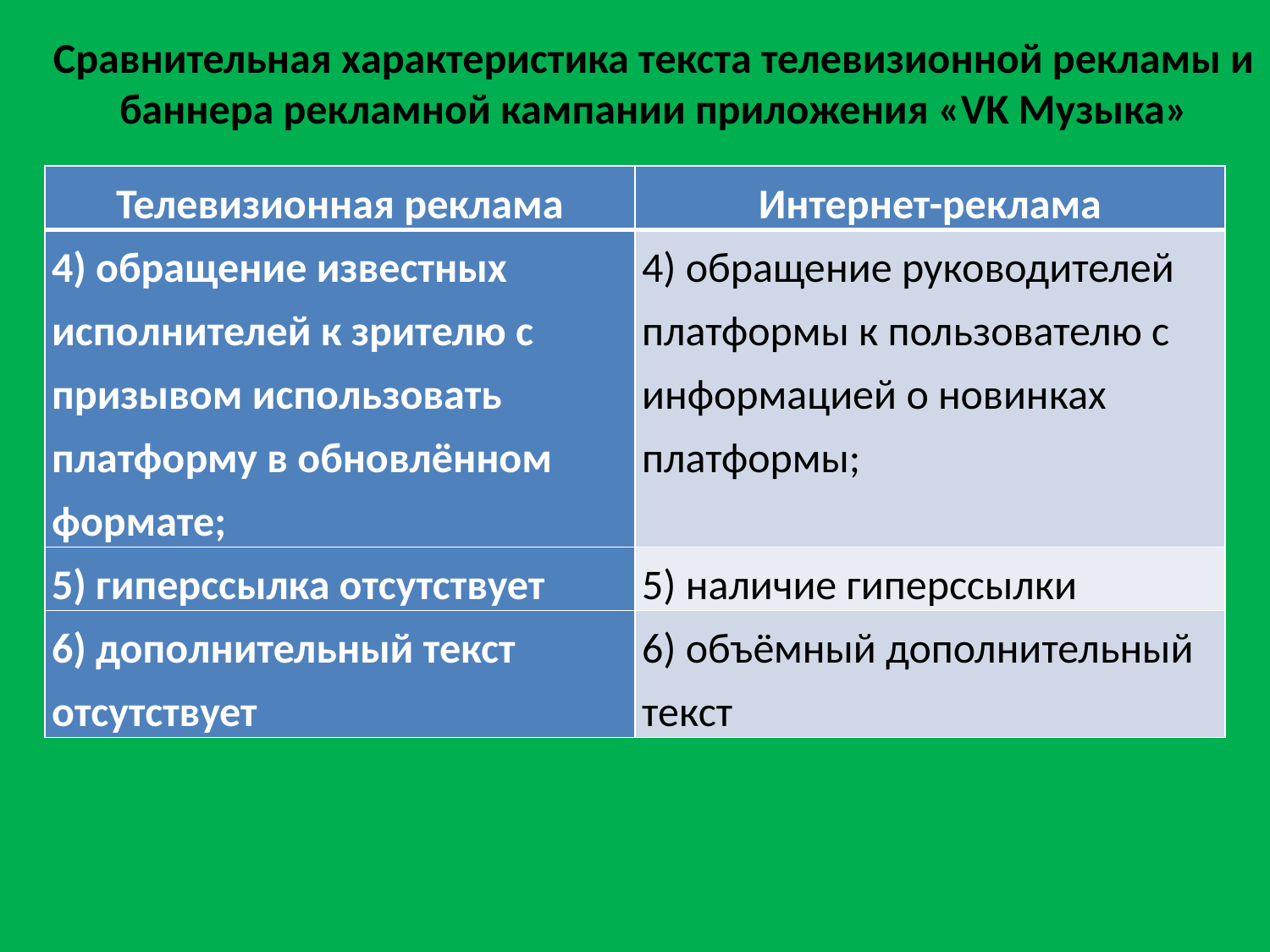

# Сравнительная характеристика текста телевизионной рекламы и баннера рекламной кампании приложения «VK Музыка»
| Телевизионная реклама | Интернет-реклама |
| --- | --- |
| 4) обращение известных исполнителей к зрителю с призывом использовать платформу в обновлённом формате; | 4) обращение руководителей платформы к пользователю с информацией о новинках платформы; |
| 5) гиперссылка отсутствует | 5) наличие гиперссылки |
| 6) дополнительный текст отсутствует | 6) объёмный дополнительный текст |